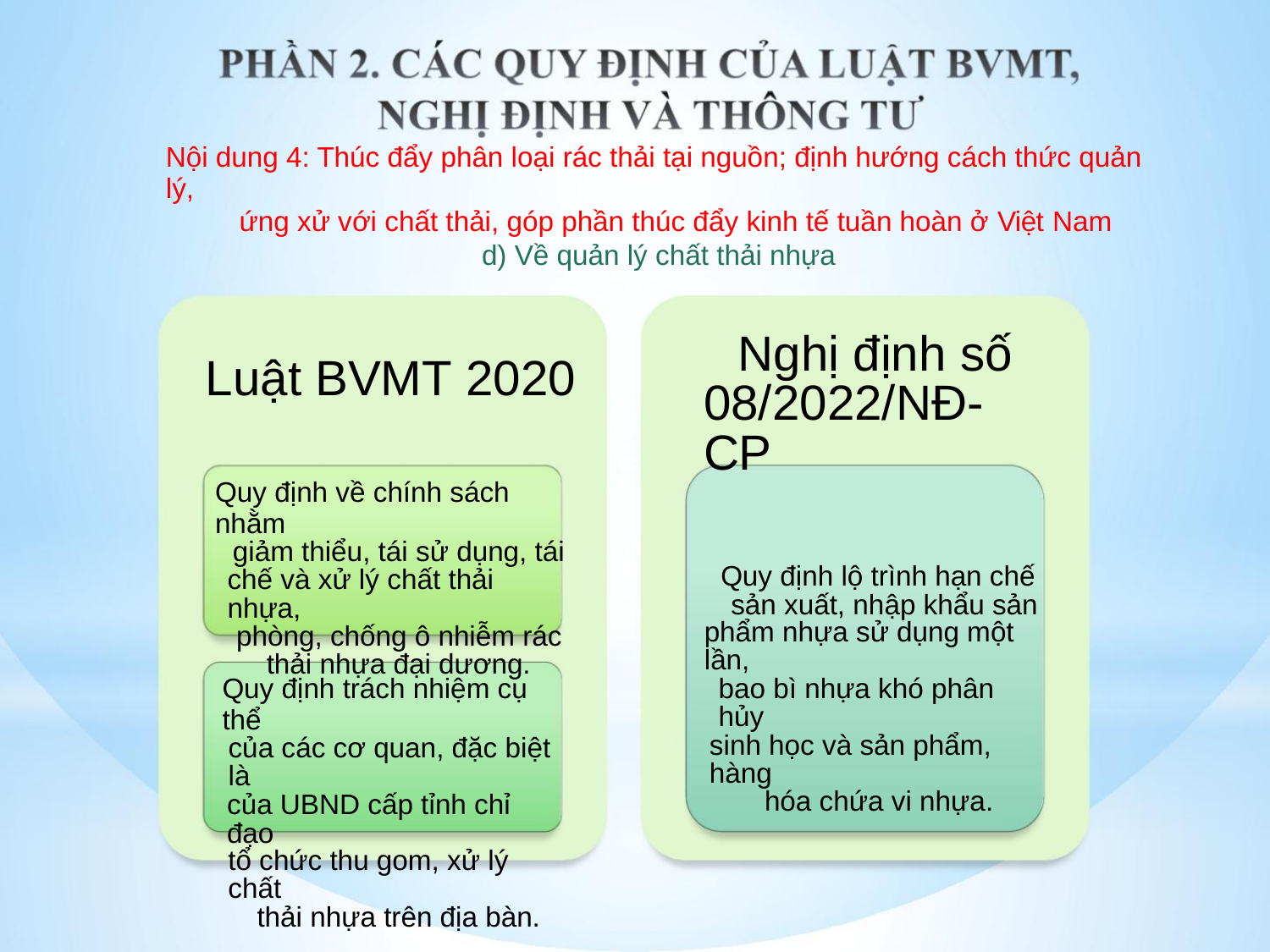

Nội dung 4: Thúc đẩy phân loại rác thải tại nguồn; định hướng cách thức quản lý,
ứng xử với chất thải, góp phần thúc đẩy kinh tế tuần hoàn ở Việt Nam
d) Về quản lý chất thải nhựa
Nghị định số
08/2022/NĐ-CP
Luật BVMT 2020
Quy định về chính sách nhằm
giảm thiểu, tái sử dụng, tái
chế và xử lý chất thải nhựa,
phòng, chống ô nhiễm rác
thải nhựa đại dương.
Quy định lộ trình hạn chế
sản xuất, nhập khẩu sản
phẩm nhựa sử dụng một lần,
bao bì nhựa khó phân hủy
sinh học và sản phẩm, hàng
hóa chứa vi nhựa.
Quy định trách nhiệm cụ thể
của các cơ quan, đặc biệt là
của UBND cấp tỉnh chỉ đạo
tổ chức thu gom, xử lý chất
thải nhựa trên địa bàn.